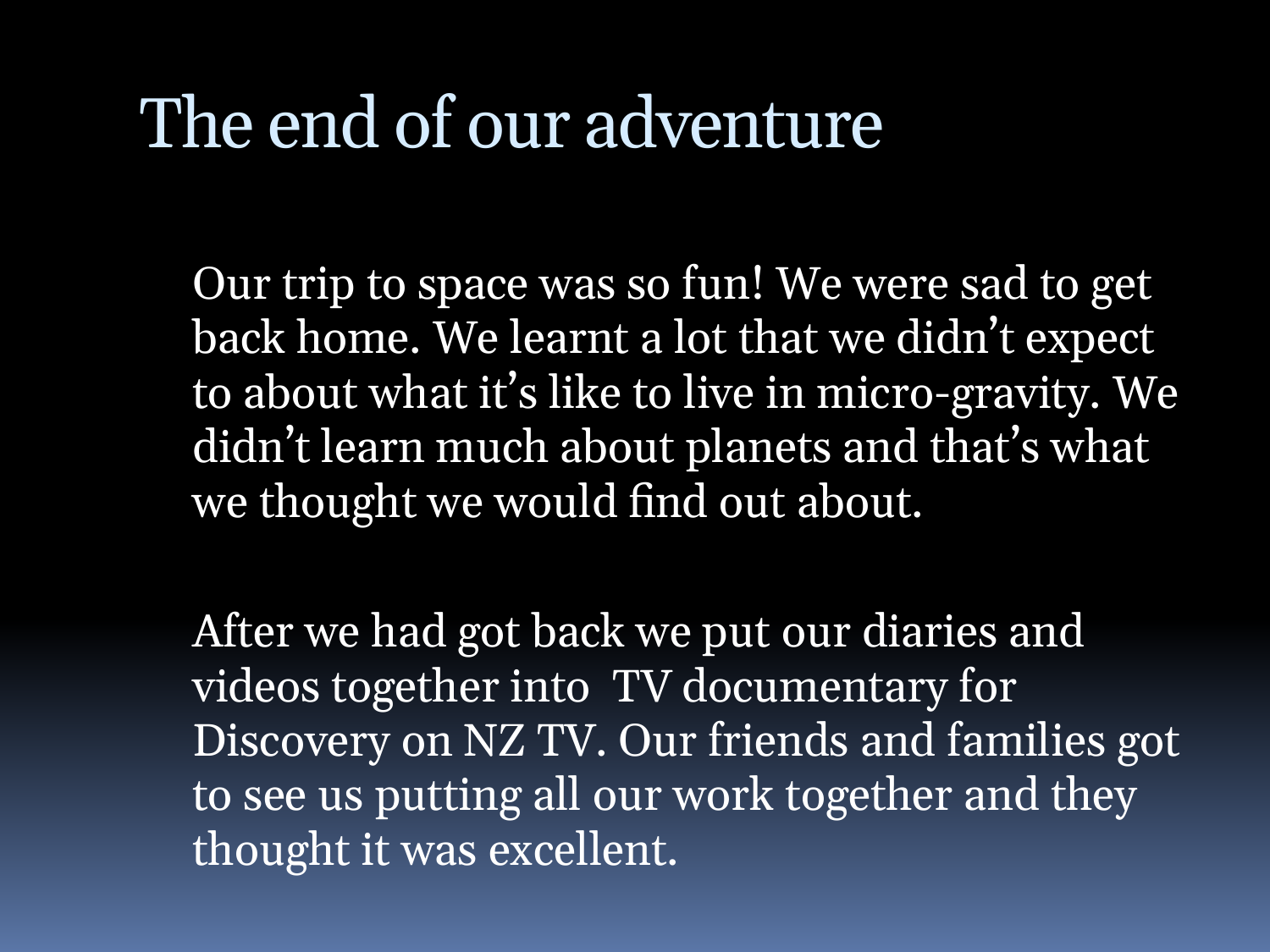

# The end of our adventure
	Our trip to space was so fun! We were sad to get back home. We learnt a lot that we didn’t expect to about what it’s like to live in micro-gravity. We didn’t learn much about planets and that’s what we thought we would find out about.

	After we had got back we put our diaries and videos together into  TV documentary for Discovery on NZ TV. Our friends and families got to see us putting all our work together and they thought it was excellent.